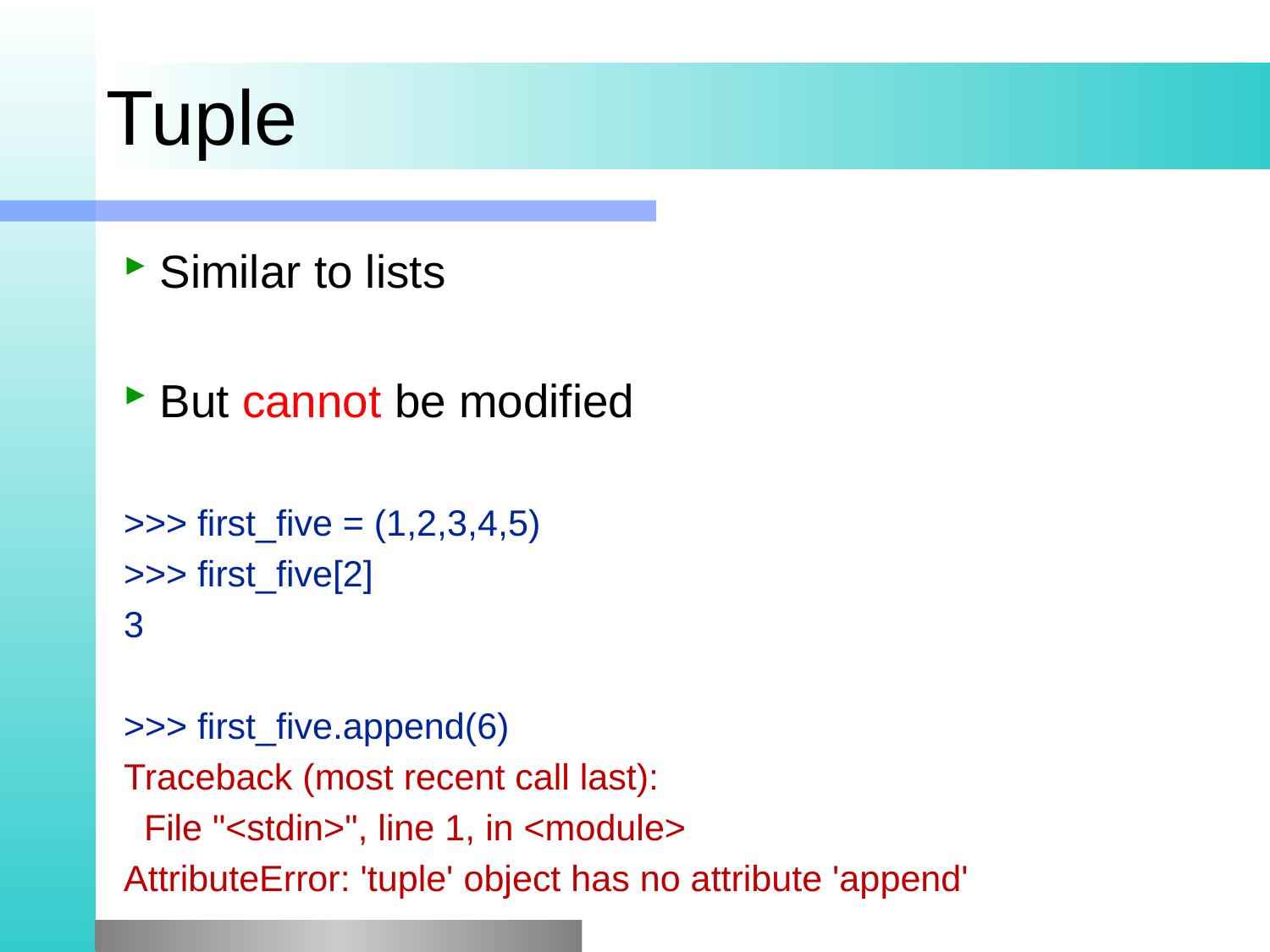

# Tuple
Similar to lists

But cannot be modified

>>> first_five = (1,2,3,4,5)
>>> first_five[2]
3

>>> first_five.append(6)
Traceback (most recent call last):
  File "<stdin>", line 1, in <module>
AttributeError: 'tuple' object has no attribute 'append'